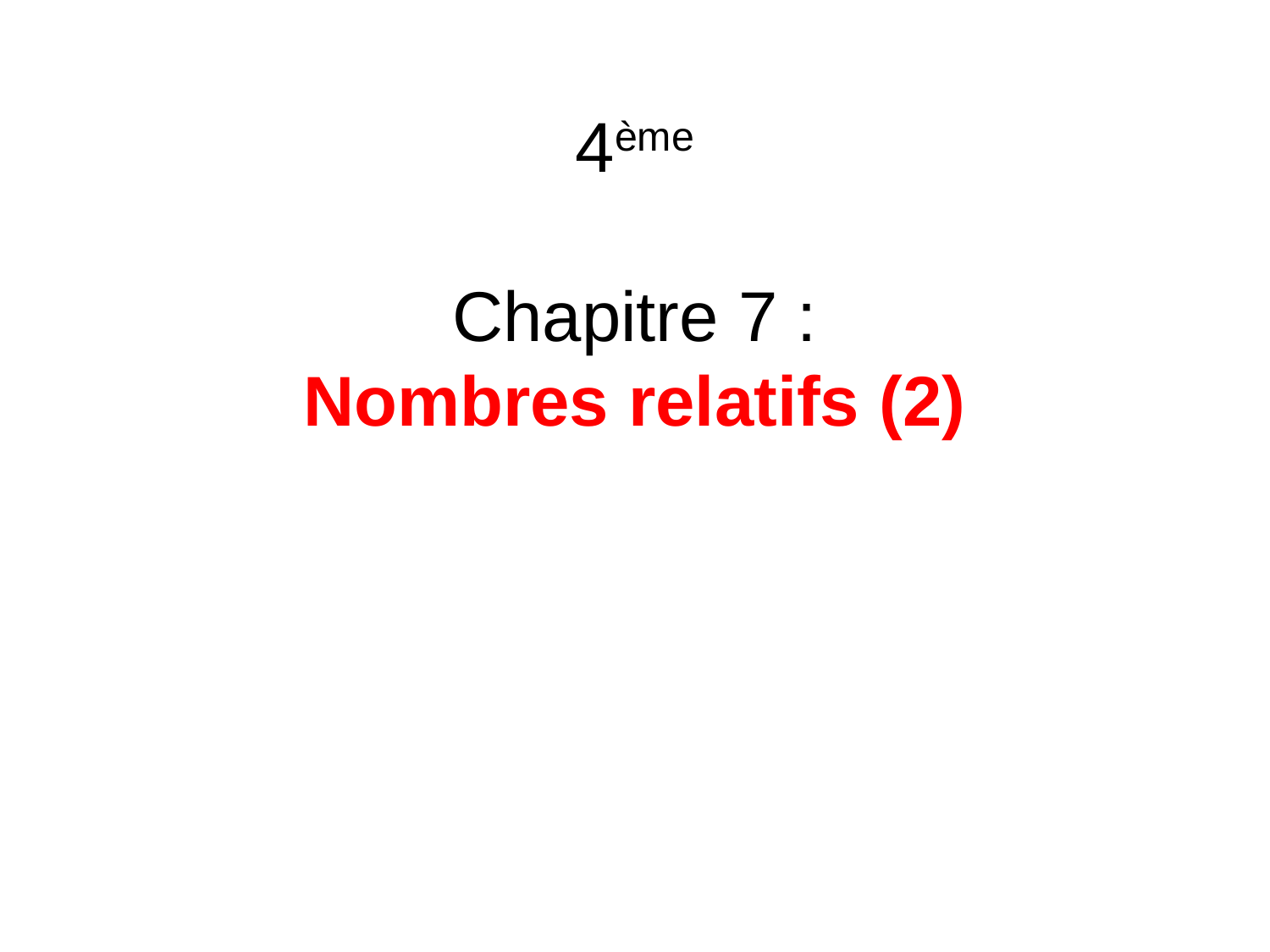

# 4ème Chapitre 7 : Nombres relatifs (2)